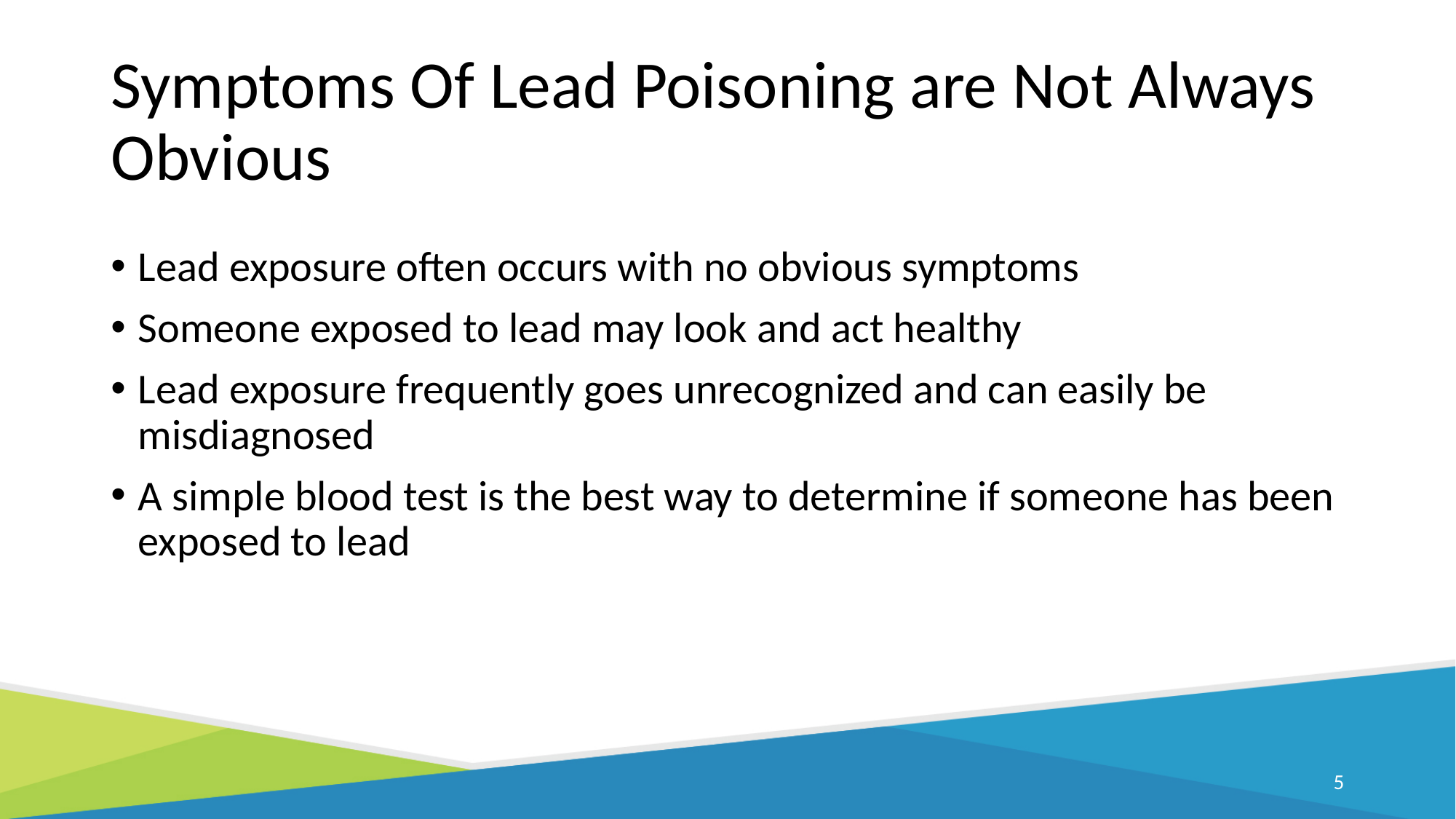

# Symptoms Of Lead Poisoning are Not Always Obvious
Lead exposure often occurs with no obvious symptoms
Someone exposed to lead may look and act healthy
Lead exposure frequently goes unrecognized and can easily be misdiagnosed
A simple blood test is the best way to determine if someone has been exposed to lead
5